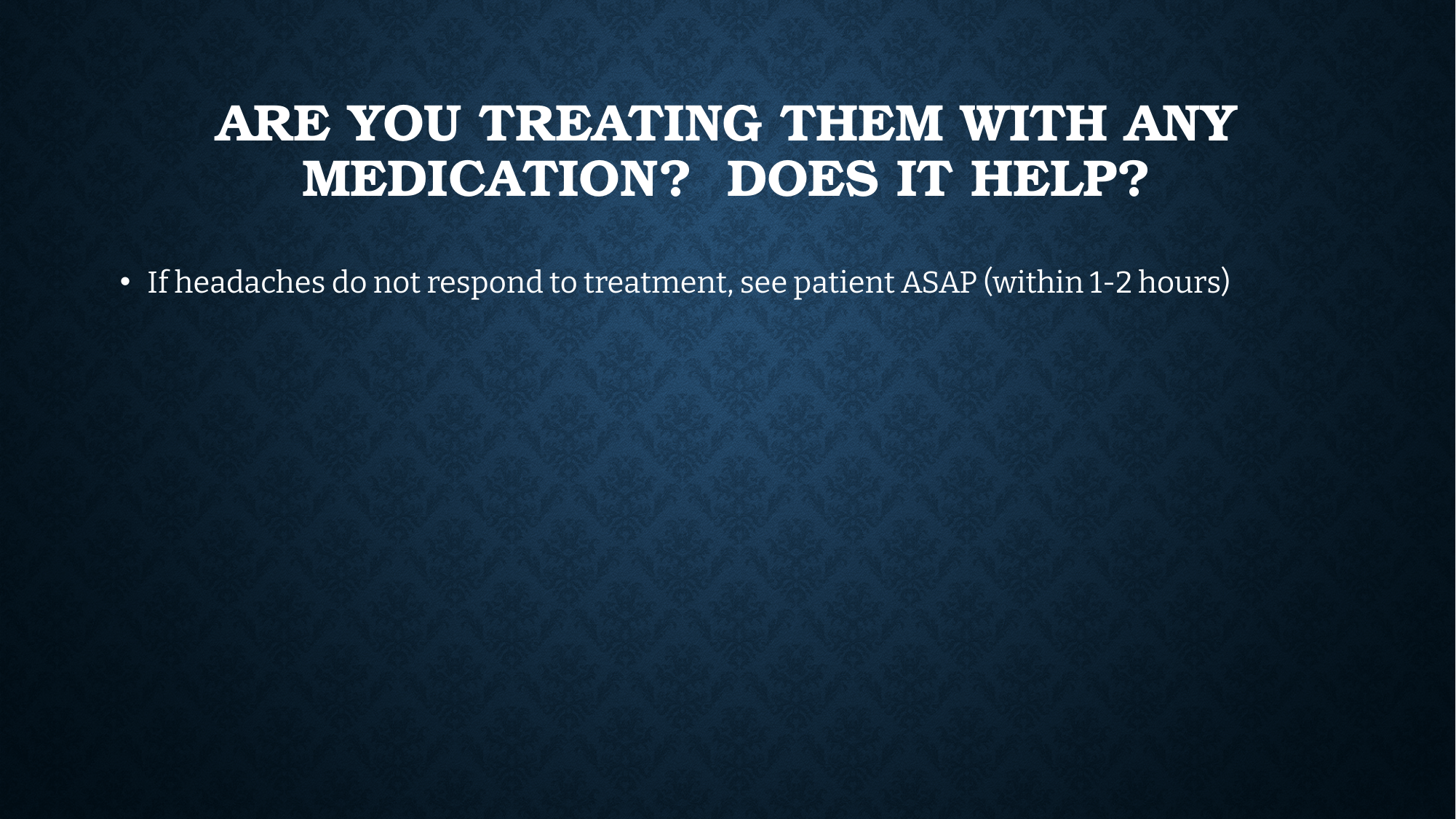

# Are you treating them with any medication?  Does it help?
If headaches do not respond to treatment, see patient ASAP (within 1-2 hours)